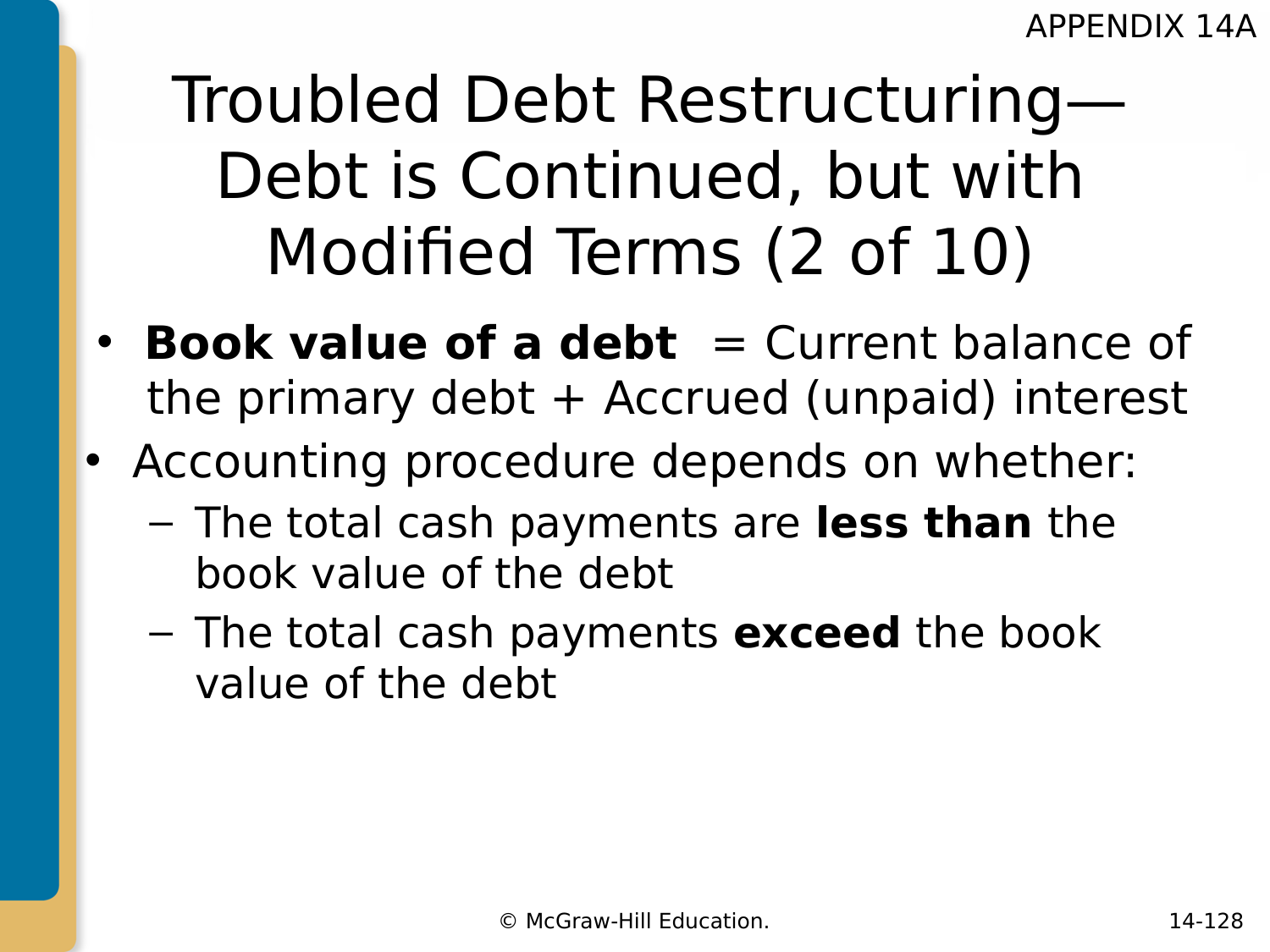

APPENDIX 14A
# Troubled Debt Restructuring—Debt is Continued, but with Modified Terms (2 of 10)
Book value of a debt  = Current balance of the primary debt + Accrued (unpaid) interest
Accounting procedure depends on whether:
The total cash payments are less than the book value of the debt
The total cash payments exceed the book value of the debt